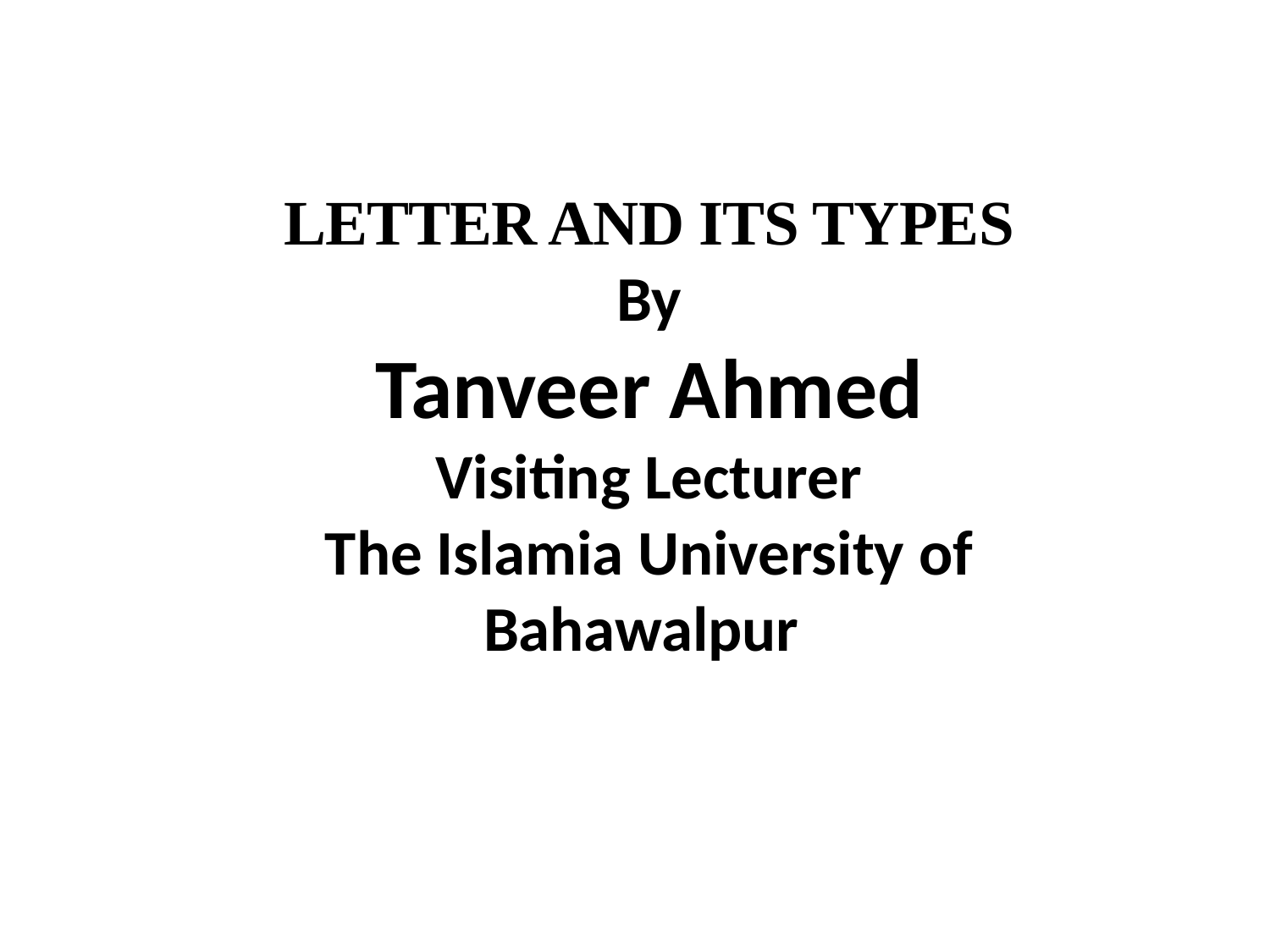

# LETTER AND ITS TYPES By Tanveer Ahmed Visiting Lecturer The Islamia University of Bahawalpur